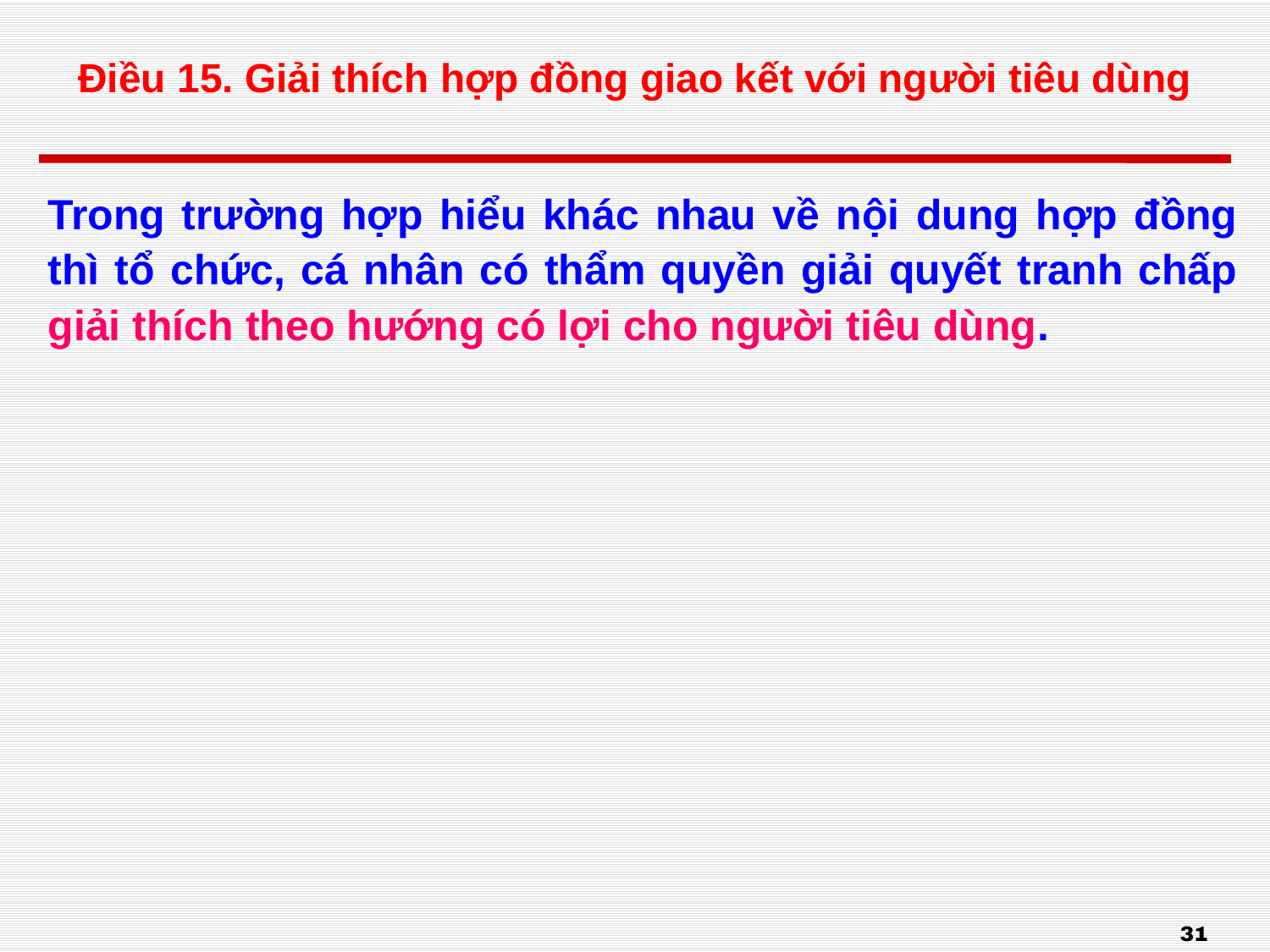

# Điều 15. Giải thích hợp đồng giao kết với người tiêu dùng
Trong trường hợp hiểu khác nhau về nội dung hợp đồng thì tổ chức, cá nhân có thẩm quyền giải quyết tranh chấp giải thích theo hướng có lợi cho người tiêu dùng.